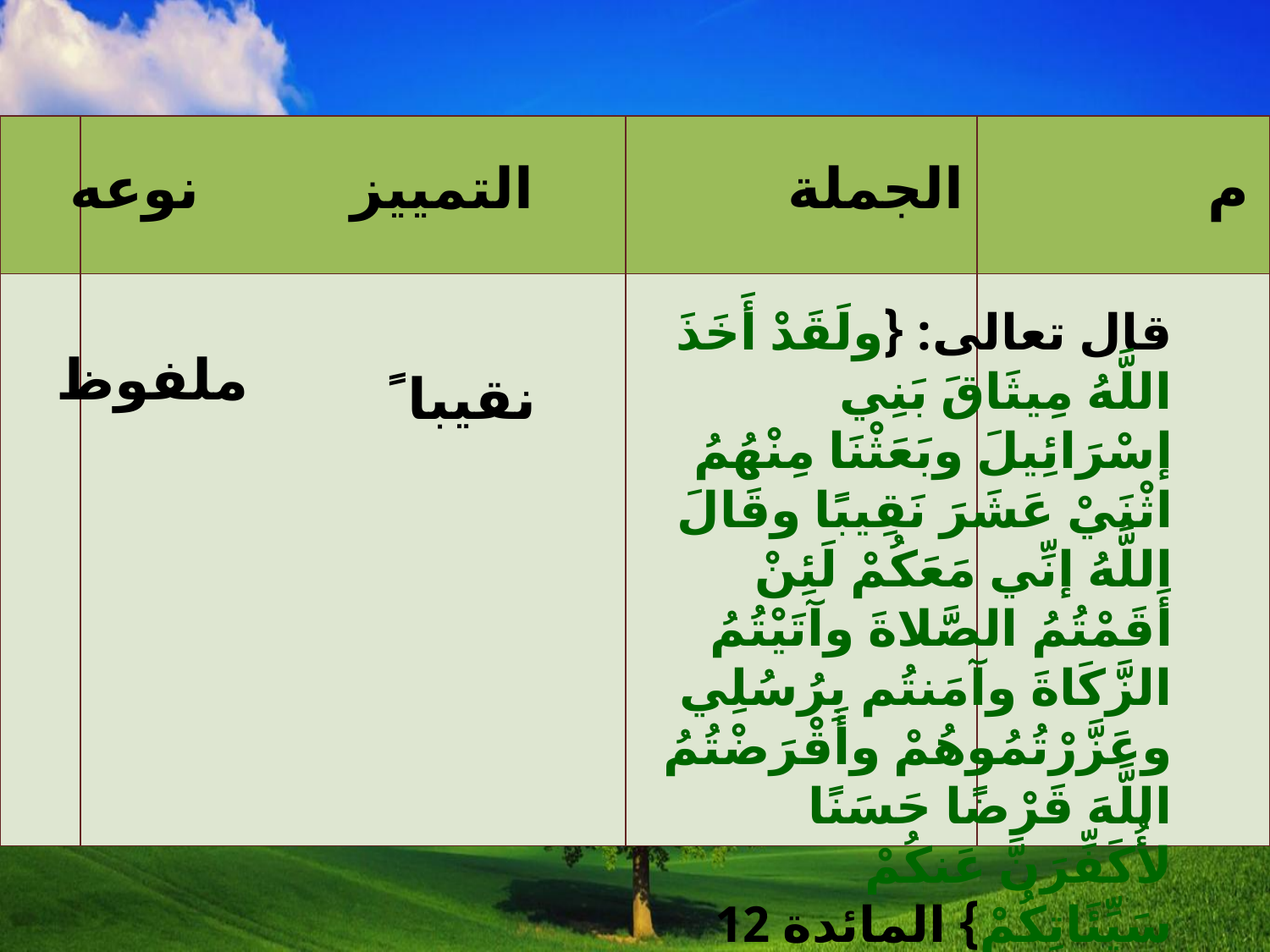

|  |  |  |  |
| --- | --- | --- | --- |
|  |  |  |  |
نوعه
التمييز
الجملة
م
قال تعالى: {ولَقَدْ أَخَذَ اللَّهُ مِيثَاقَ بَنِي إسْرَائِيلَ وبَعَثْنَا مِنْهُمُ اثْنَيْ عَشَرَ نَقِيبًا وقَالَ اللَّهُ إنِّي مَعَكُمْ لَئِنْ أَقَمْتُمُ الصَّلاةَ وآتَيْتُمُ الزَّكَاةَ وآمَنتُم بِرُسُلِي وعَزَّرْتُمُوهُمْ وأَقْرَضْتُمُ اللَّهَ قَرْضًا حَسَنًا لأُكَفِّرَنَّ عَنكُمْ سَيِّئَاتِكُمْ} المائدة 12
ملفوظ
نقيبا ً